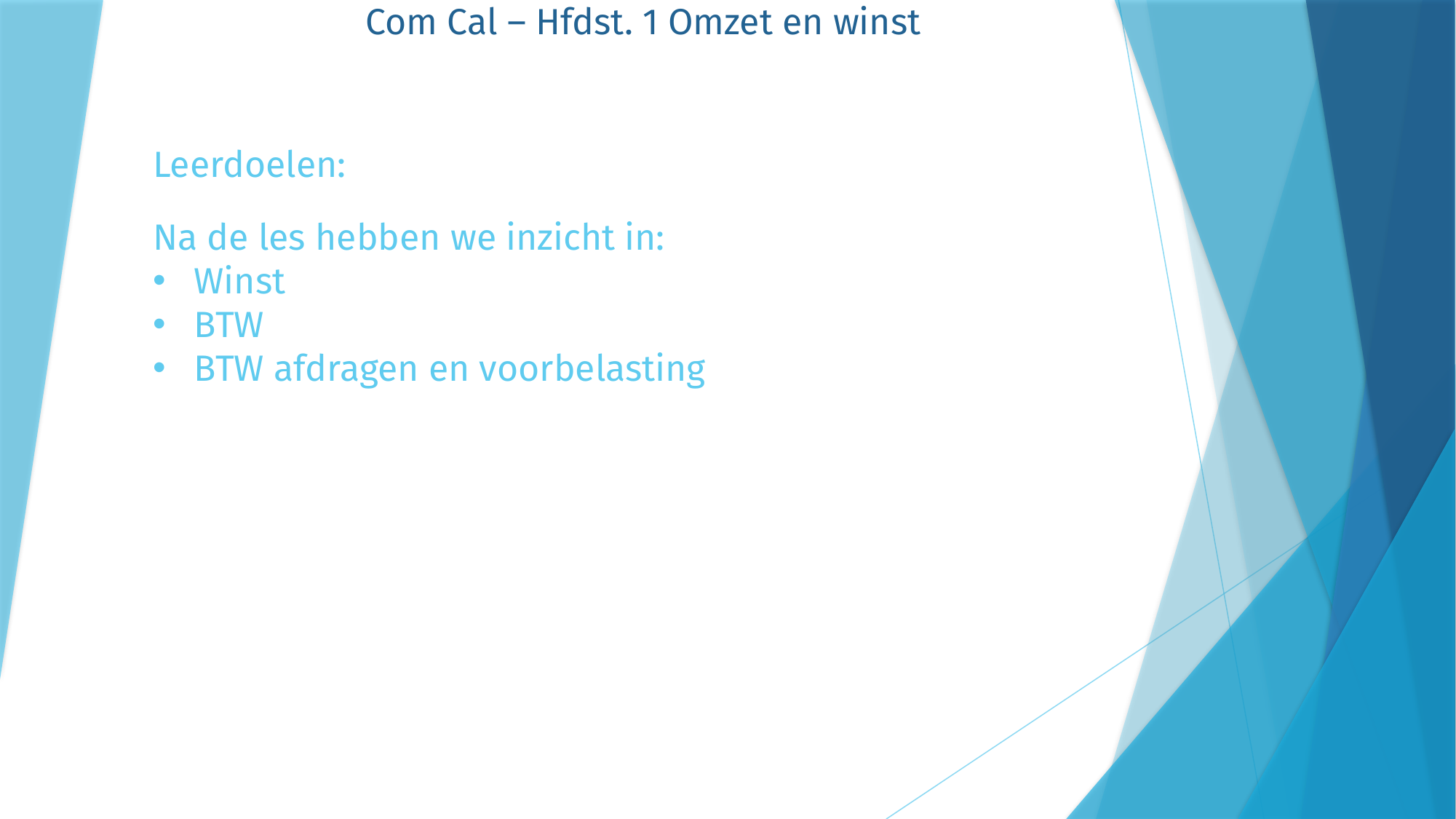

Com Cal – Hfdst. 1 Omzet en winst
Leerdoelen:
Na de les hebben we inzicht in:
Winst
BTW
BTW afdragen en voorbelasting